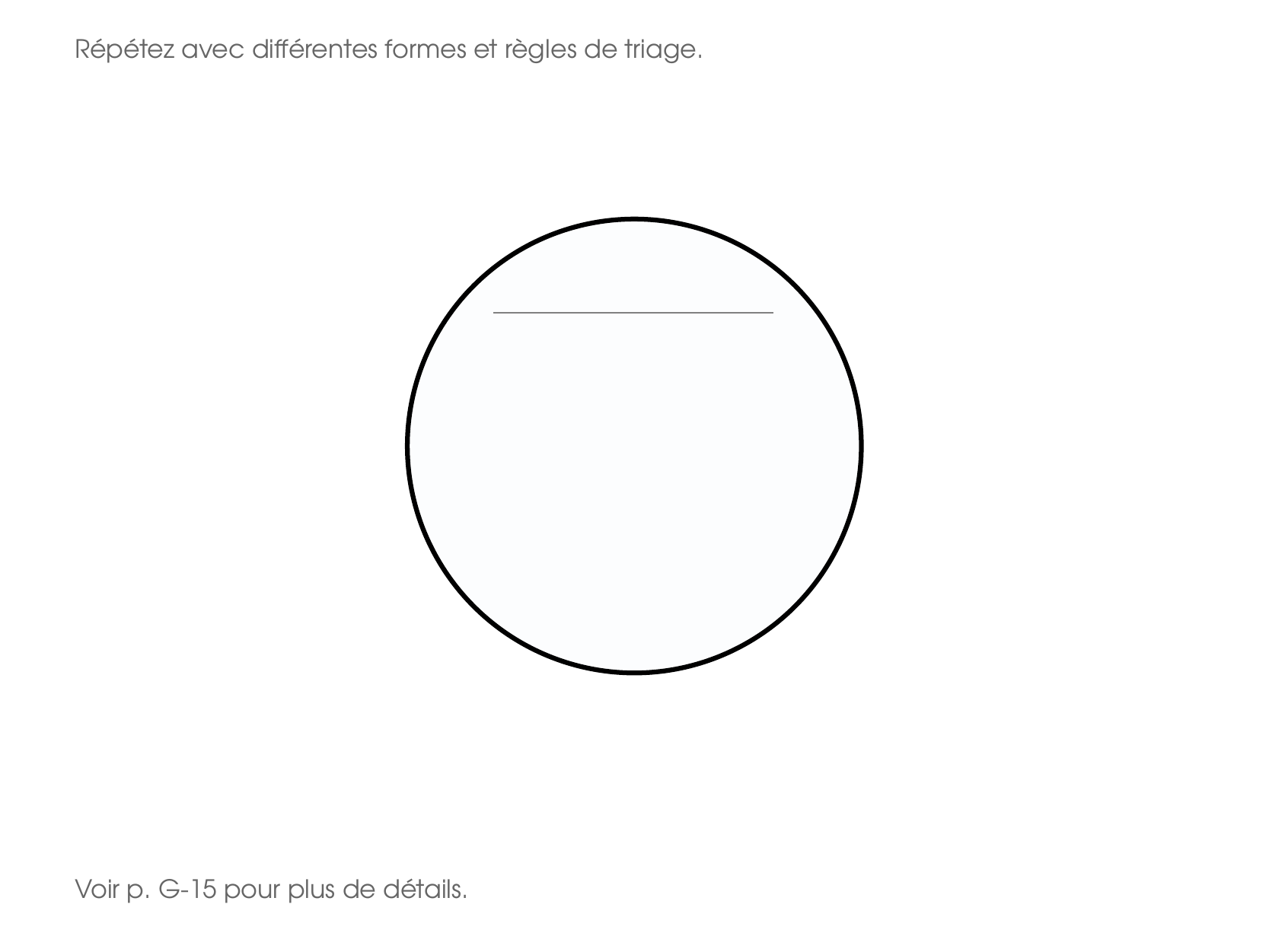

Répétez avec différentes formes et règles de triage.

Voir p. G-15 pour plus de détails.